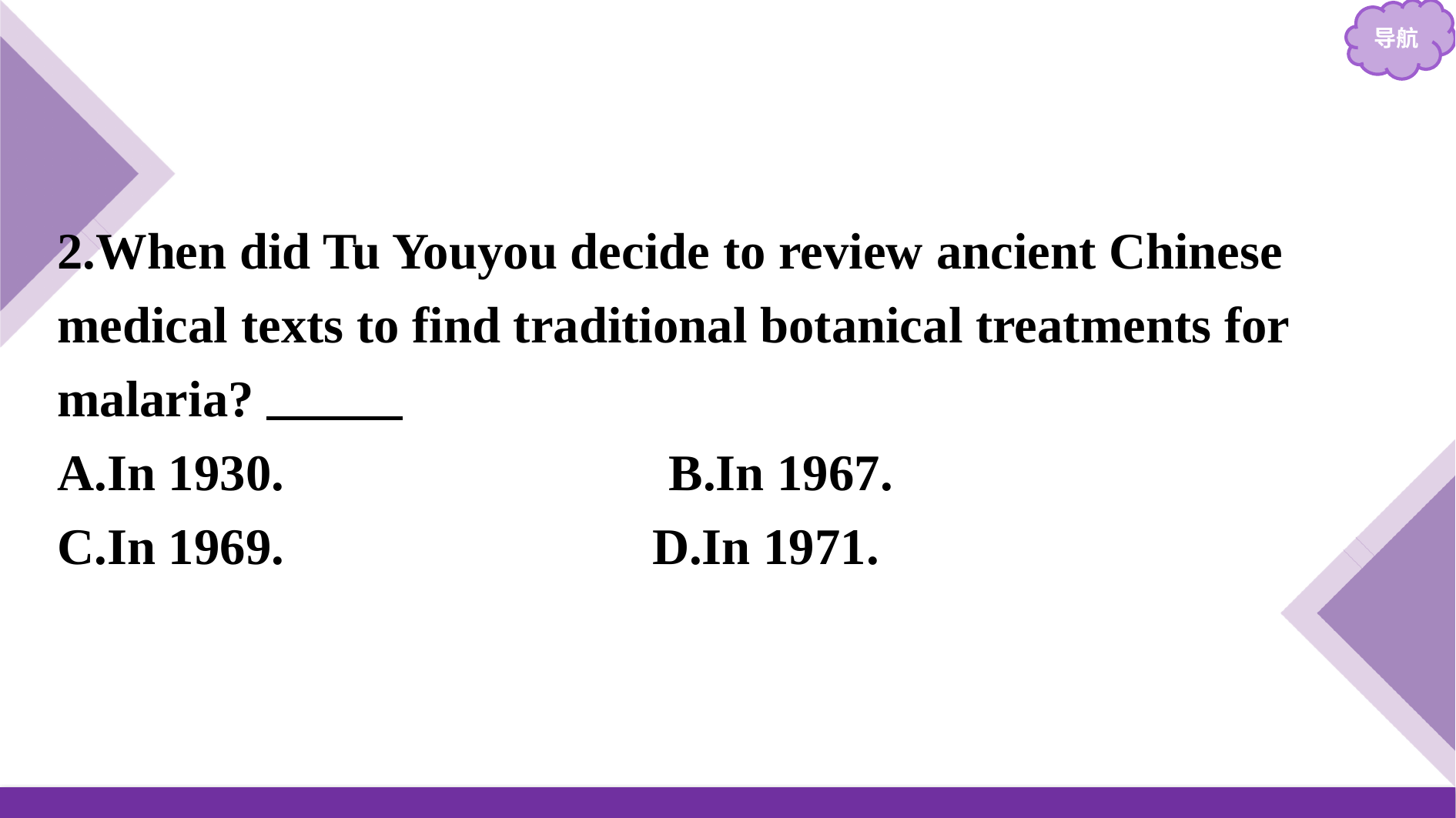

2.When did Tu Youyou decide to review ancient Chinese medical texts to find traditional botanical treatments for malaria?　C
A.In 1930.　　　　　　　B.In 1967.
C.In 1969.	                         D.In 1971.